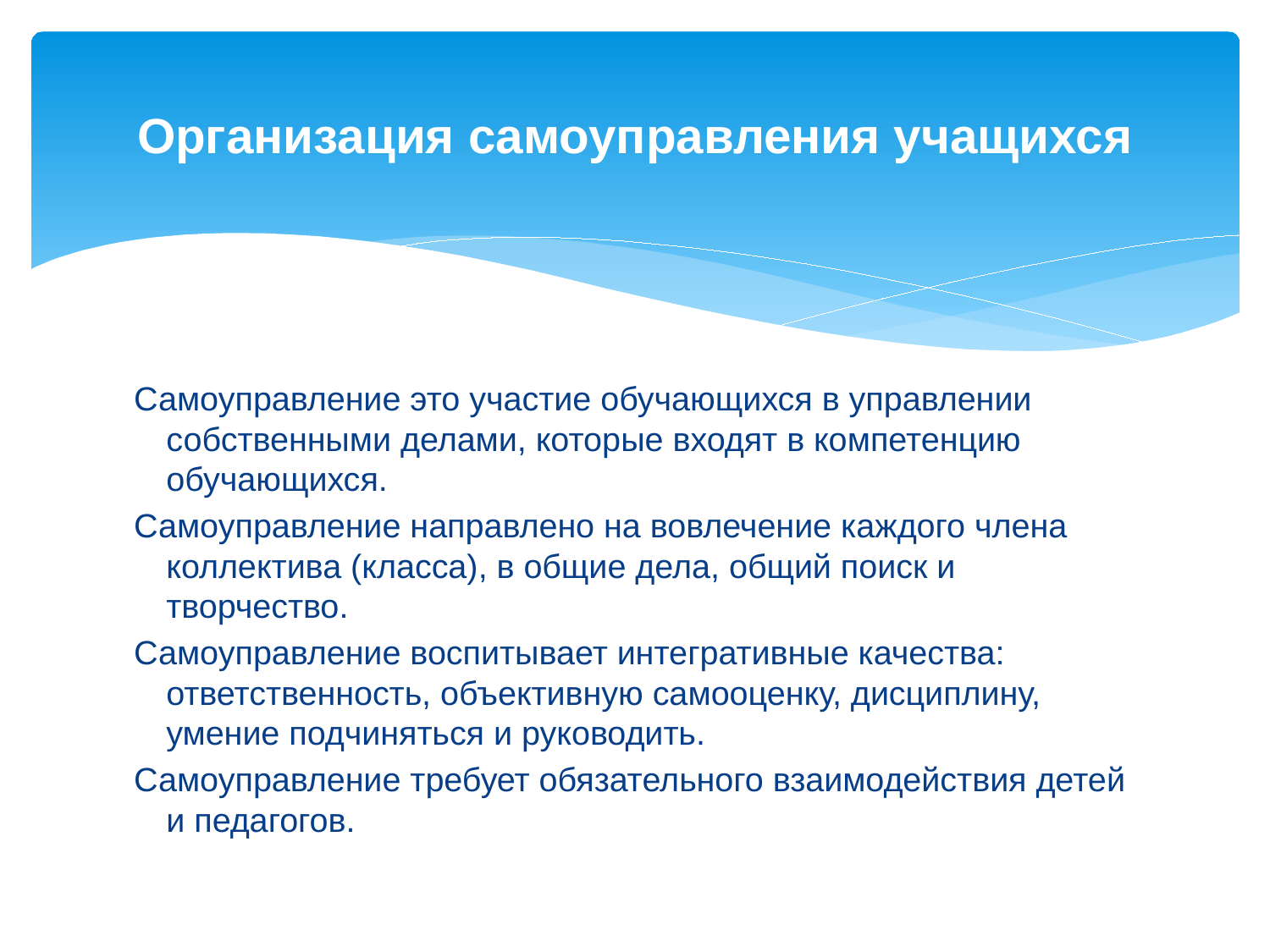

# Организация самоуправления учащихся
Самоуправление это участие обучающихся в управлении собственными делами, которые входят в компетенцию обучающихся.
Самоуправление направлено на вовлечение каждого члена коллектива (класса), в общие дела, общий поиск и творчество.
Самоуправление воспитывает интегративные качества: ответственность, объективную самооценку, дисциплину, умение подчиняться и руководить.
Самоуправление требует обязательного взаимодействия детей и педагогов.